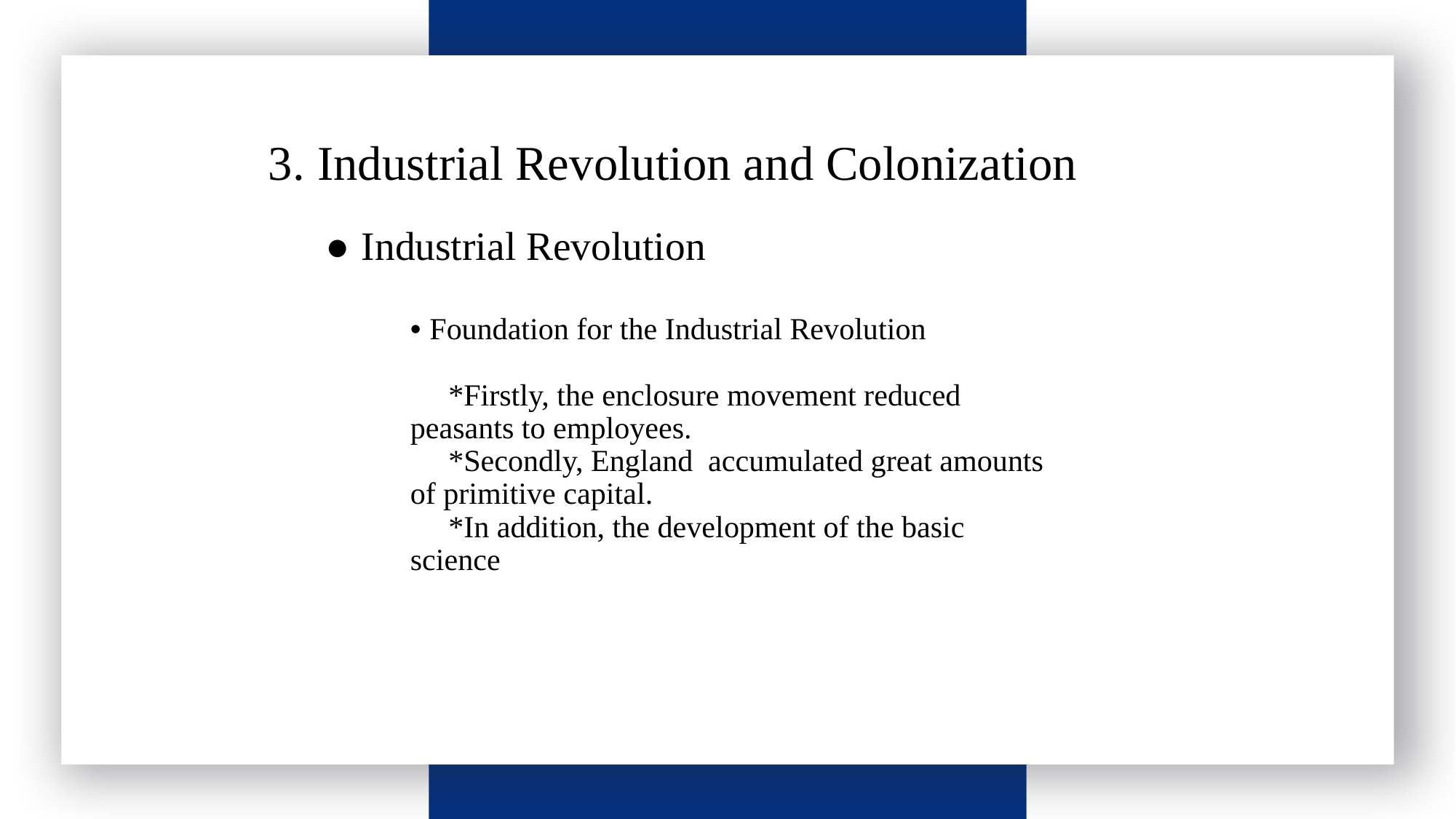

3. Industrial Revolution and Colonization
● Industrial Revolution
• Foundation for the Industrial Revolution
     *Firstly, the enclosure movement reduced peasants to employees.
     *Secondly, England  accumulated great amounts of primitive capital.
     *In addition, the development of the basic science